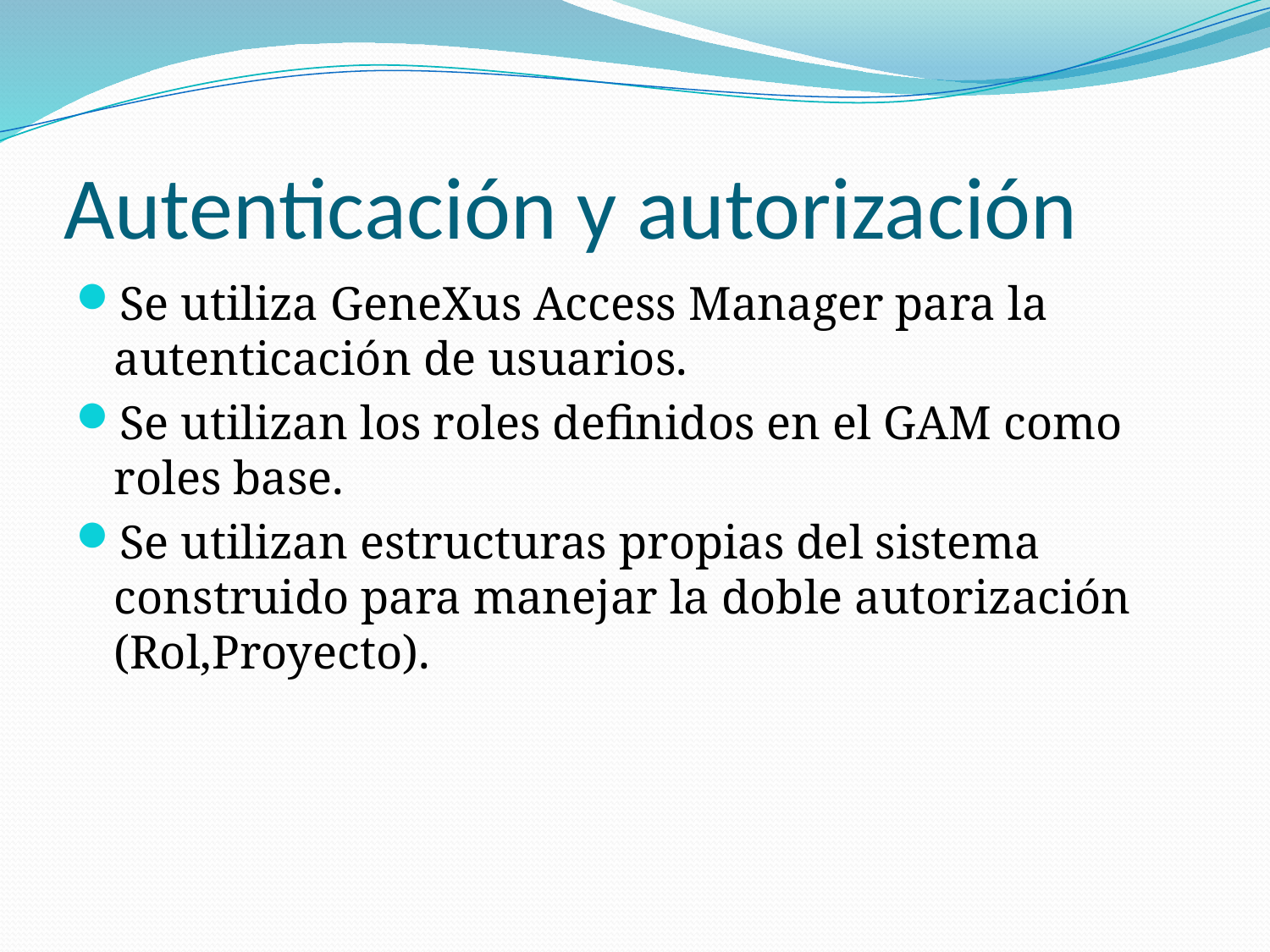

# Autenticación y autorización
Se utiliza GeneXus Access Manager para la autenticación de usuarios.
Se utilizan los roles definidos en el GAM como roles base.
Se utilizan estructuras propias del sistema construido para manejar la doble autorización (Rol,Proyecto).